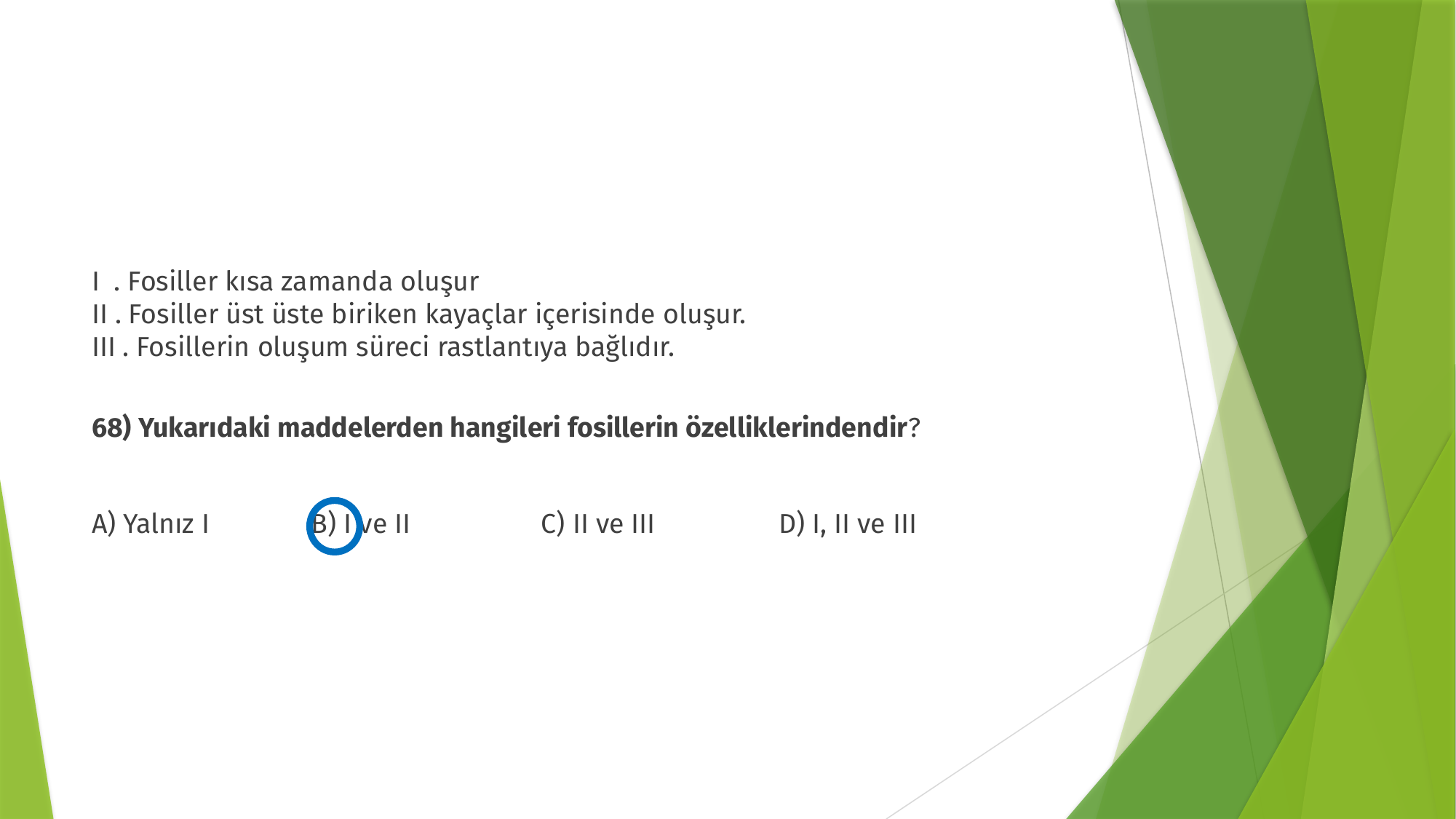

#
I  . Fosiller kısa zamanda oluşur
II . Fosiller üst üste biriken kayaçlar içerisinde oluşur.
III . Fosillerin oluşum süreci rastlantıya bağlıdır.
68) Yukarıdaki maddelerden hangileri fosillerin özelliklerindendir?

A) Yalnız I              B) I ve II                  C) II ve III                 D) I, II ve III